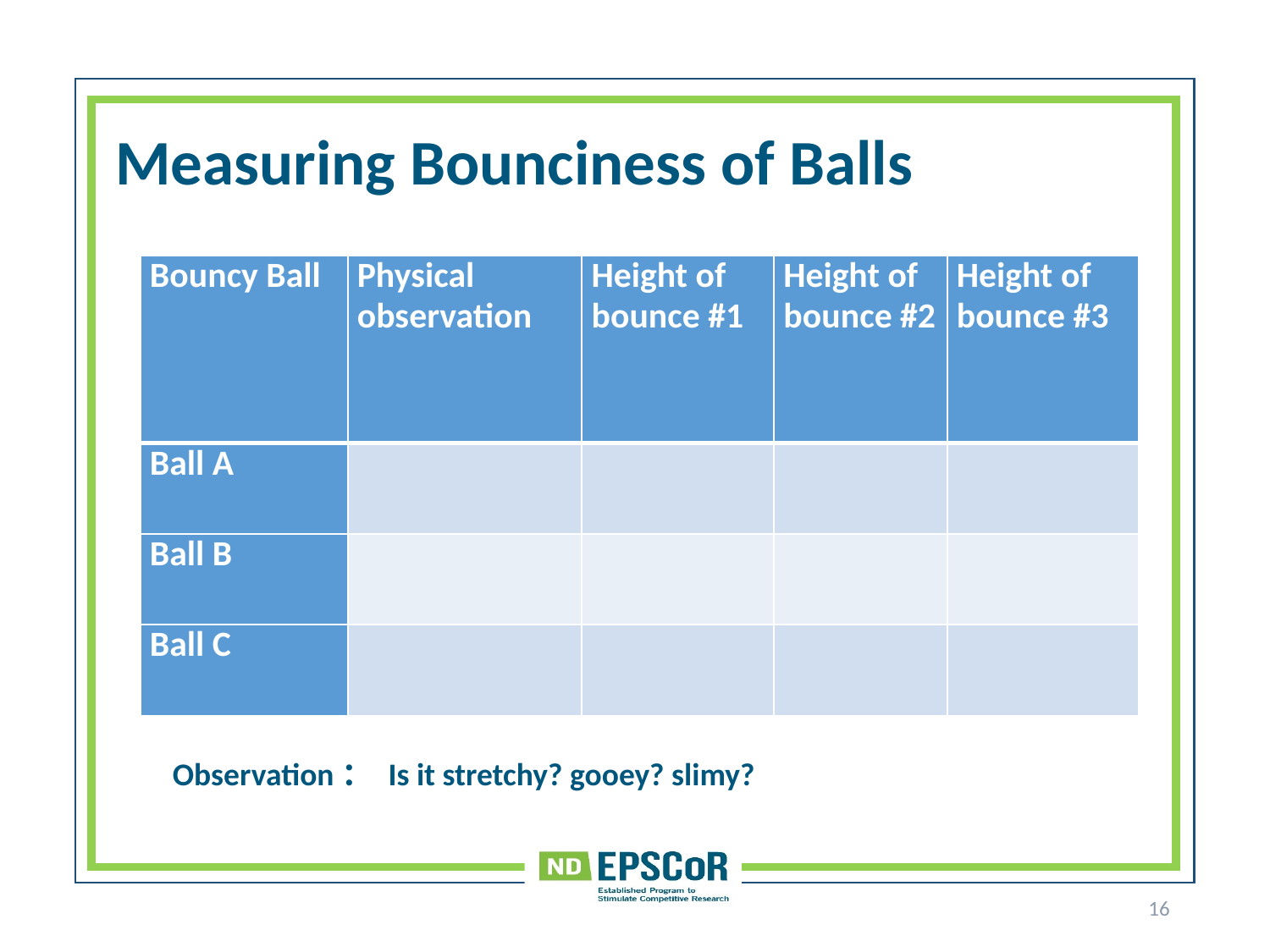

# Measuring Bounciness of Balls
| Bouncy Ball | Physical observation | Height of bounce #1 | Height of bounce #2 | Height of bounce #3 |
| --- | --- | --- | --- | --- |
| Ball A |  |  |  |  |
| Ball B |  |  |  |  |
| Ball C |  |  |  |  |
Observation： Is it stretchy? gooey? slimy?
16